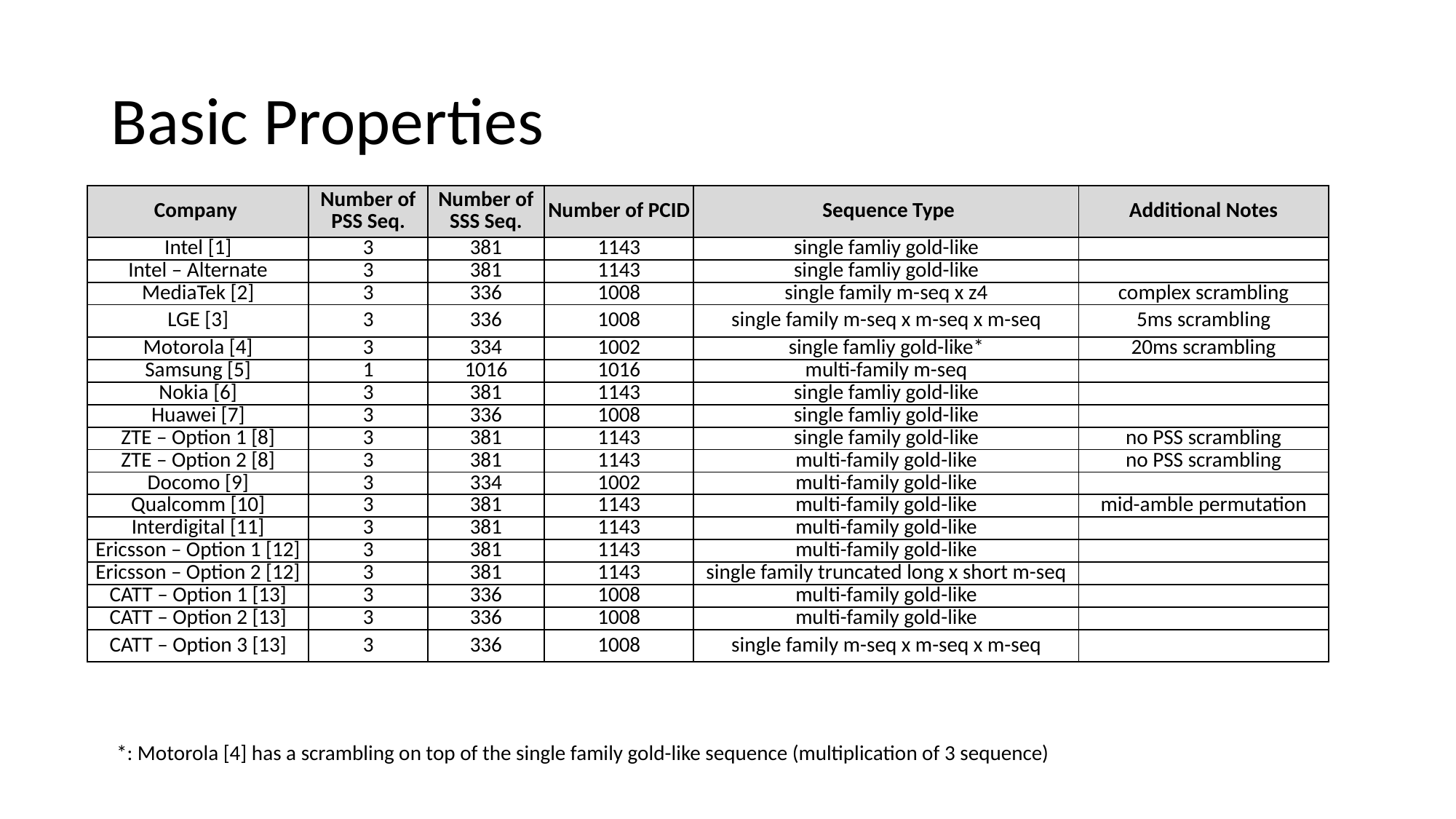

# Basic Properties
| Company | Number of PSS Seq. | Number of SSS Seq. | Number of PCID | Sequence Type | Additional Notes |
| --- | --- | --- | --- | --- | --- |
| Intel [1] | 3 | 381 | 1143 | single famliy gold-like |  |
| Intel – Alternate | 3 | 381 | 1143 | single famliy gold-like |  |
| MediaTek [2] | 3 | 336 | 1008 | single family m-seq x z4 | complex scrambling |
| LGE [3] | 3 | 336 | 1008 | single family m-seq x m-seq x m-seq | 5ms scrambling |
| Motorola [4] | 3 | 334 | 1002 | single famliy gold-like\* | 20ms scrambling |
| Samsung [5] | 1 | 1016 | 1016 | multi-family m-seq |  |
| Nokia [6] | 3 | 381 | 1143 | single famliy gold-like |  |
| Huawei [7] | 3 | 336 | 1008 | single famliy gold-like |  |
| ZTE – Option 1 [8] | 3 | 381 | 1143 | single family gold-like | no PSS scrambling |
| ZTE – Option 2 [8] | 3 | 381 | 1143 | multi-family gold-like | no PSS scrambling |
| Docomo [9] | 3 | 334 | 1002 | multi-family gold-like |  |
| Qualcomm [10] | 3 | 381 | 1143 | multi-family gold-like | mid-amble permutation |
| Interdigital [11] | 3 | 381 | 1143 | multi-family gold-like |  |
| Ericsson – Option 1 [12] | 3 | 381 | 1143 | multi-family gold-like |  |
| Ericsson – Option 2 [12] | 3 | 381 | 1143 | single family truncated long x short m-seq |  |
| CATT – Option 1 [13] | 3 | 336 | 1008 | multi-family gold-like |  |
| CATT – Option 2 [13] | 3 | 336 | 1008 | multi-family gold-like |  |
| CATT – Option 3 [13] | 3 | 336 | 1008 | single family m-seq x m-seq x m-seq |  |
*: Motorola [4] has a scrambling on top of the single family gold-like sequence (multiplication of 3 sequence)